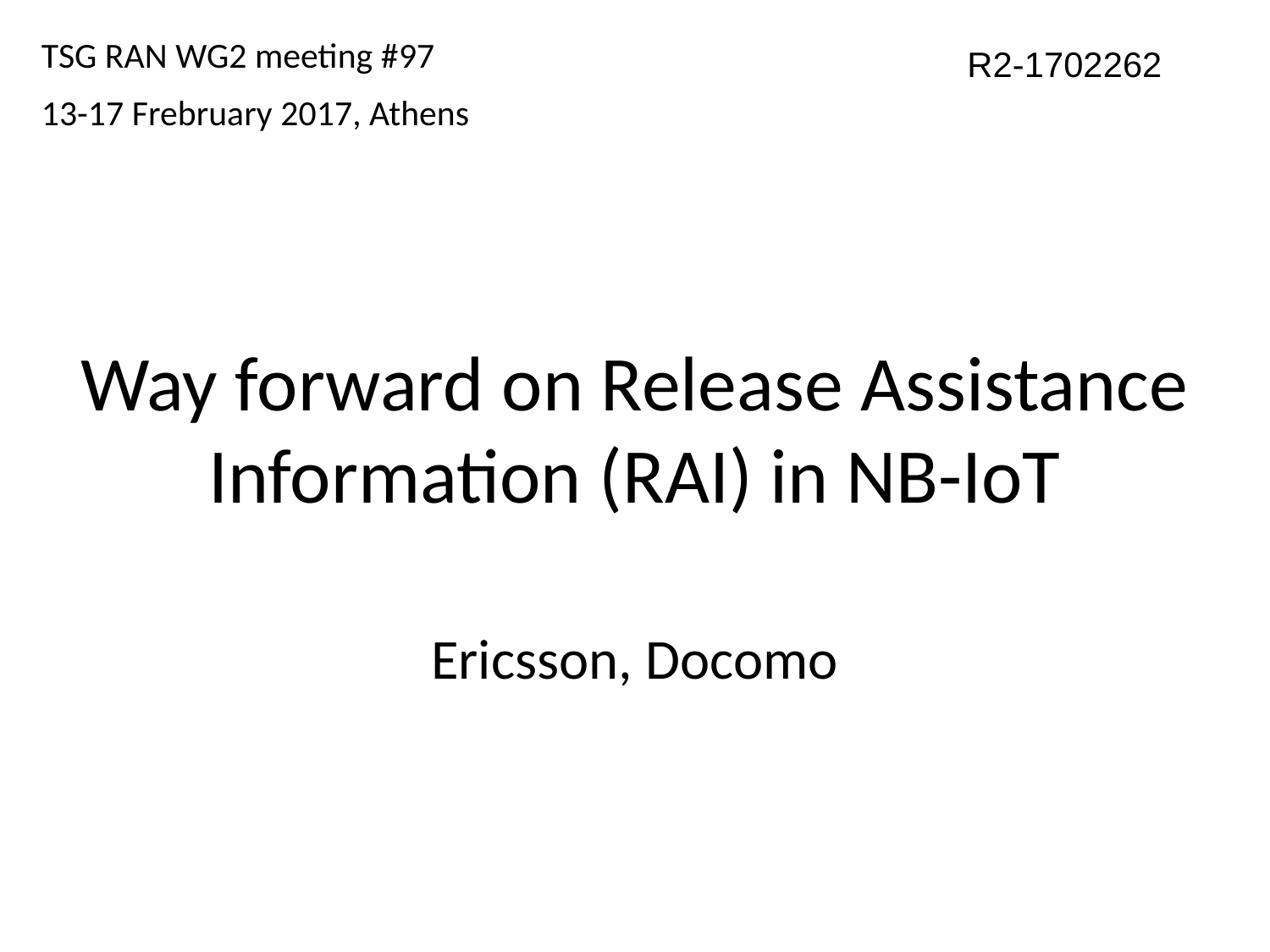

TSG RAN WG2 meeting #97
13-17 Frebruary 2017, Athens
R2-1702262
# Way forward on Release Assistance Information (RAI) in NB-IoT
Ericsson, Docomo